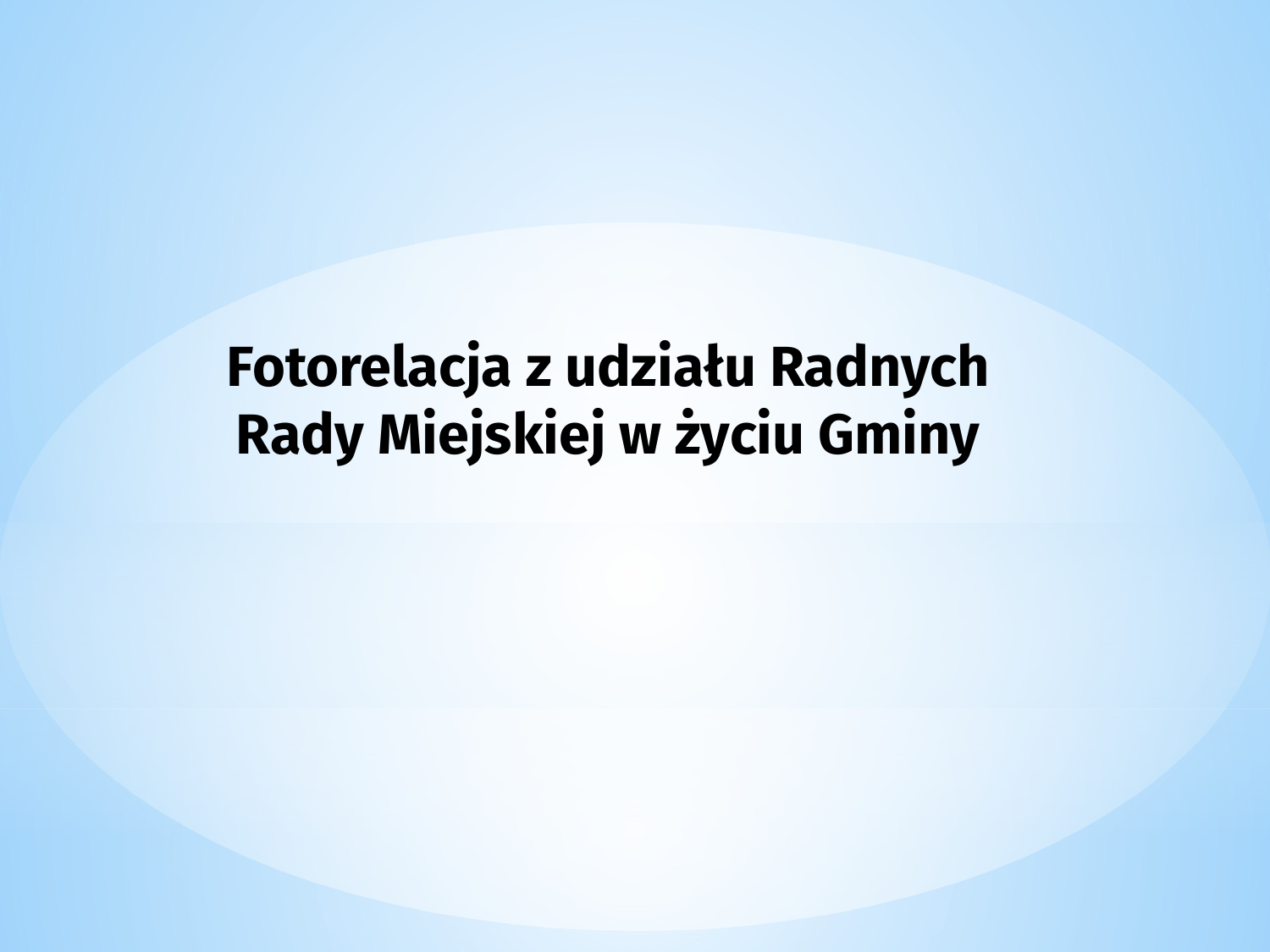

Fotorelacja z udziału Radnych
Rady Miejskiej w życiu Gminy